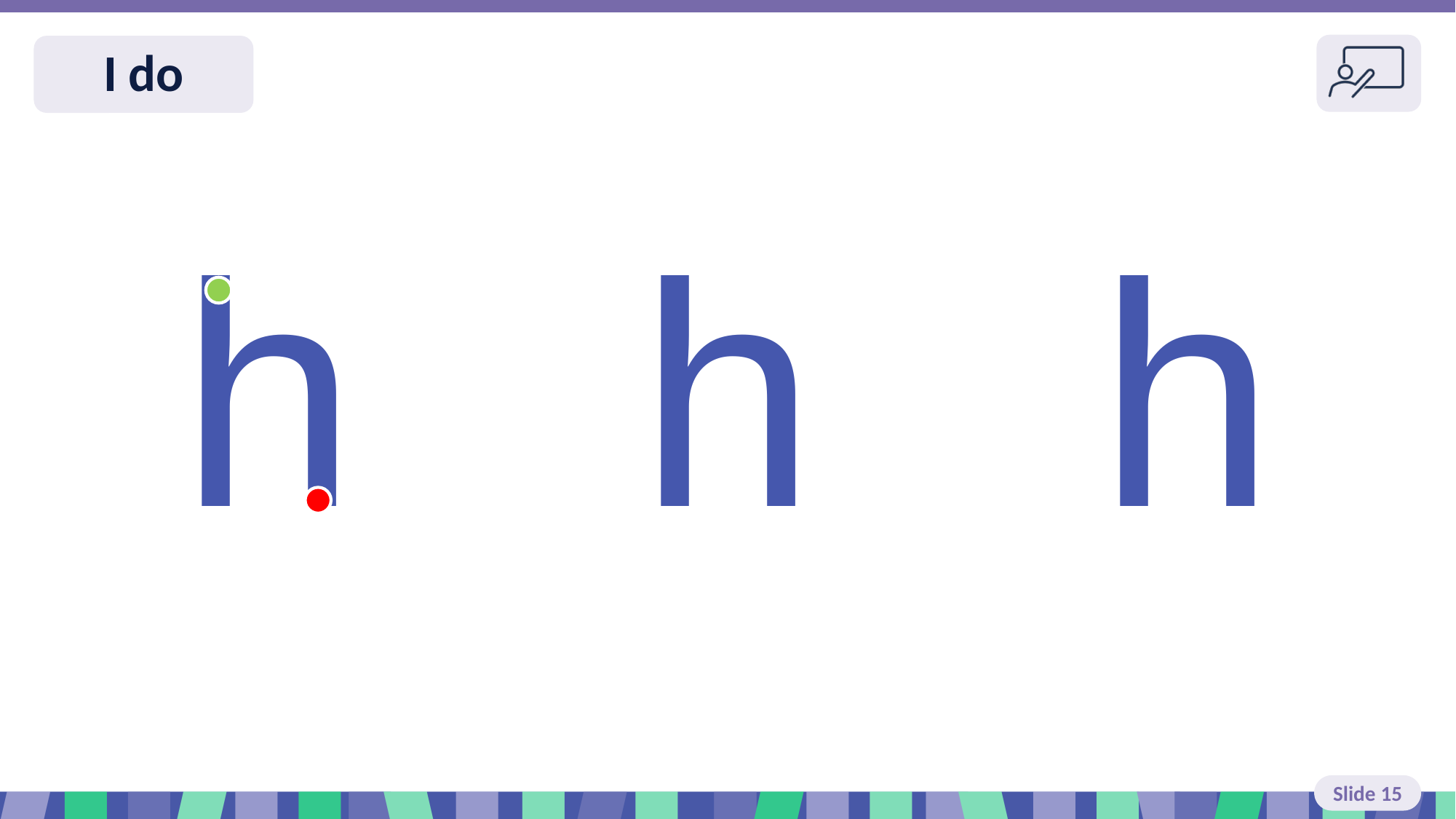

Slide 15 I do read
h
h
h